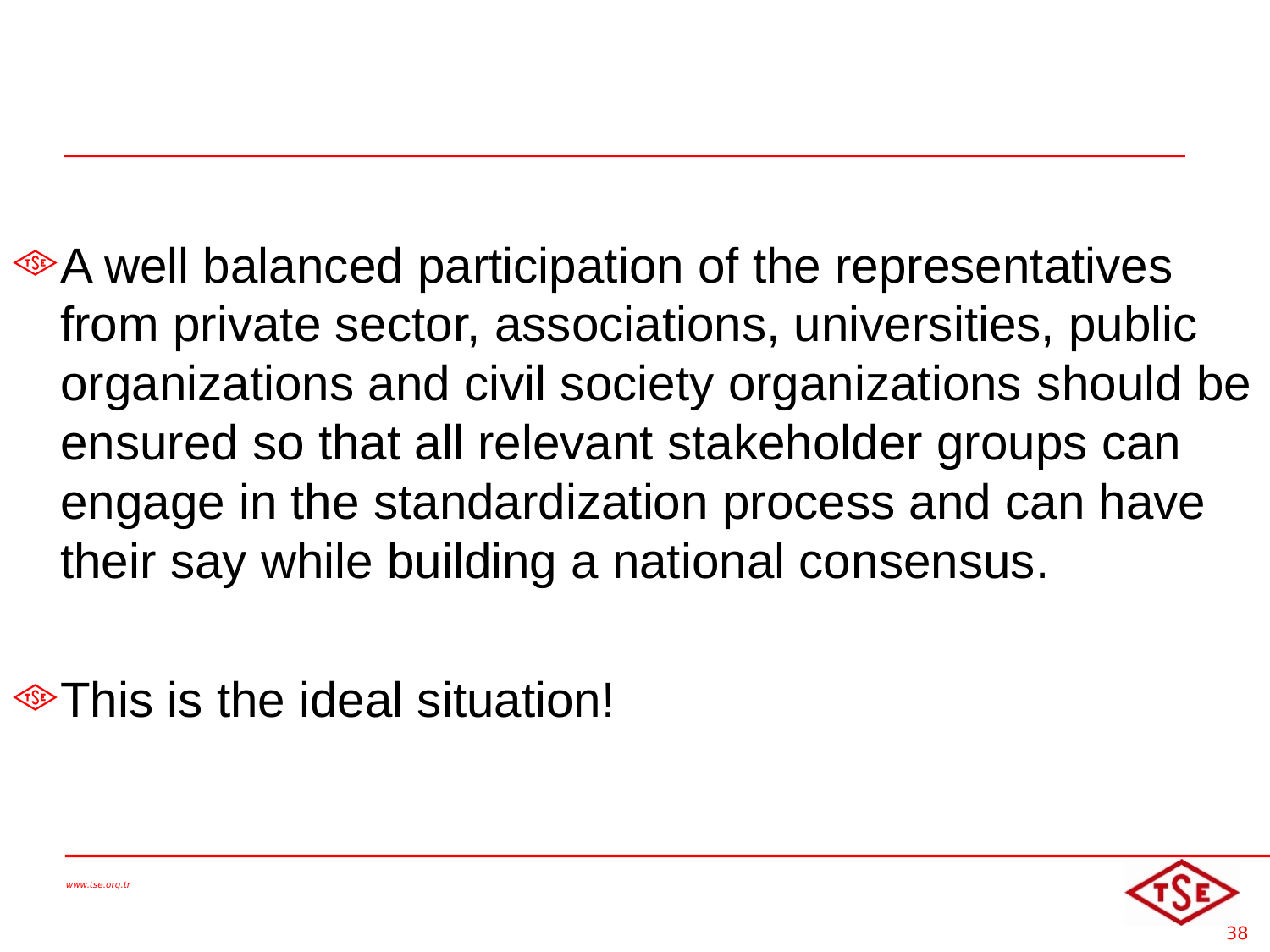

#
A well balanced participation of the representatives from private sector, associations, universities, public organizations and civil society organizations should be ensured so that all relevant stakeholder groups can engage in the standardization process and can have their say while building a national consensus.

This is the ideal situation!

www.tse.org.tr
38